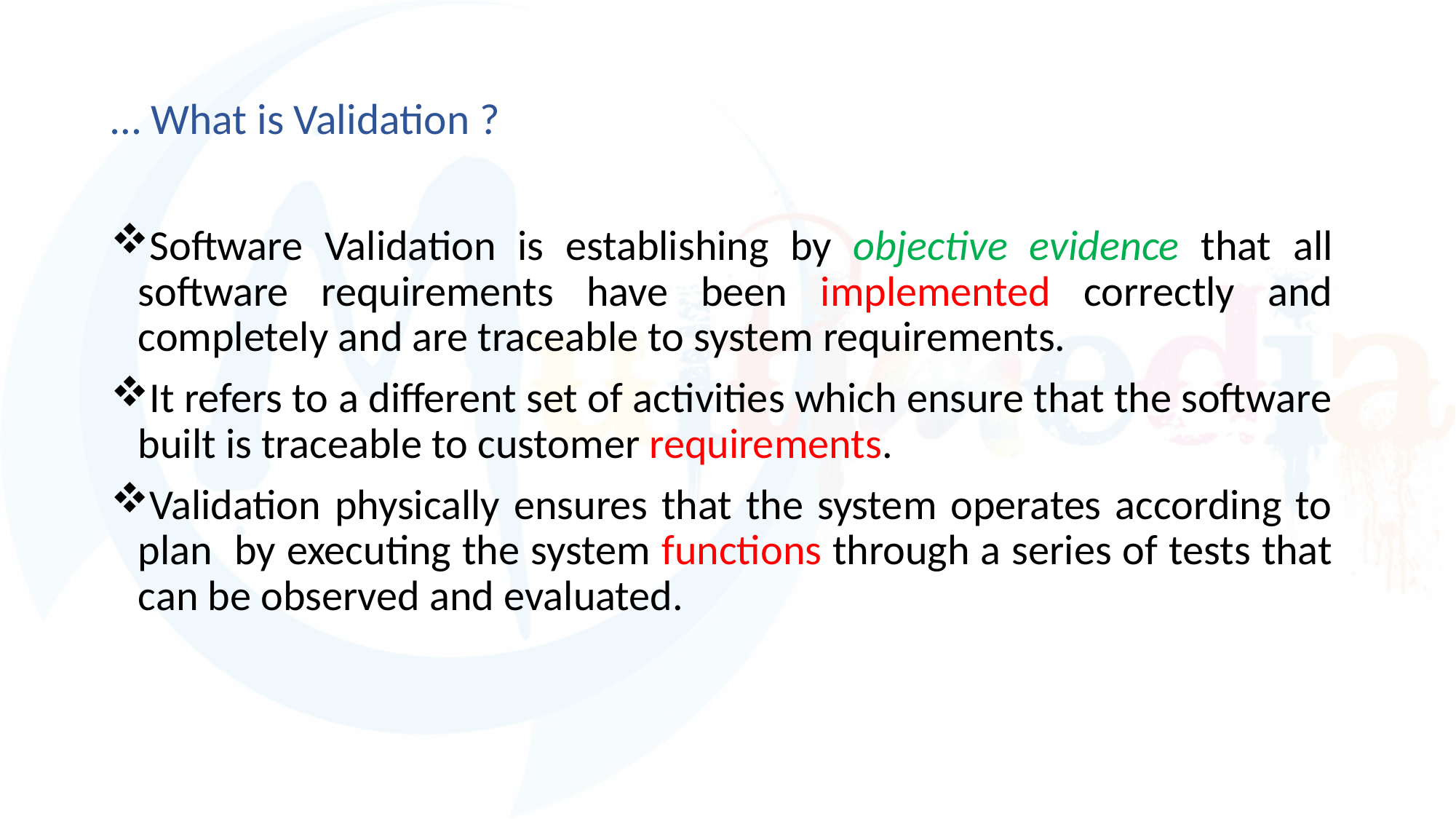

# … What is Validation ?
Software Validation is establishing by objective evidence that all software requirements have been implemented correctly and completely and are traceable to system requirements.
It refers to a different set of activities which ensure that the software built is traceable to customer requirements.
Validation physically ensures that the system operates according to plan  by executing the system functions through a series of tests that can be observed and evaluated.